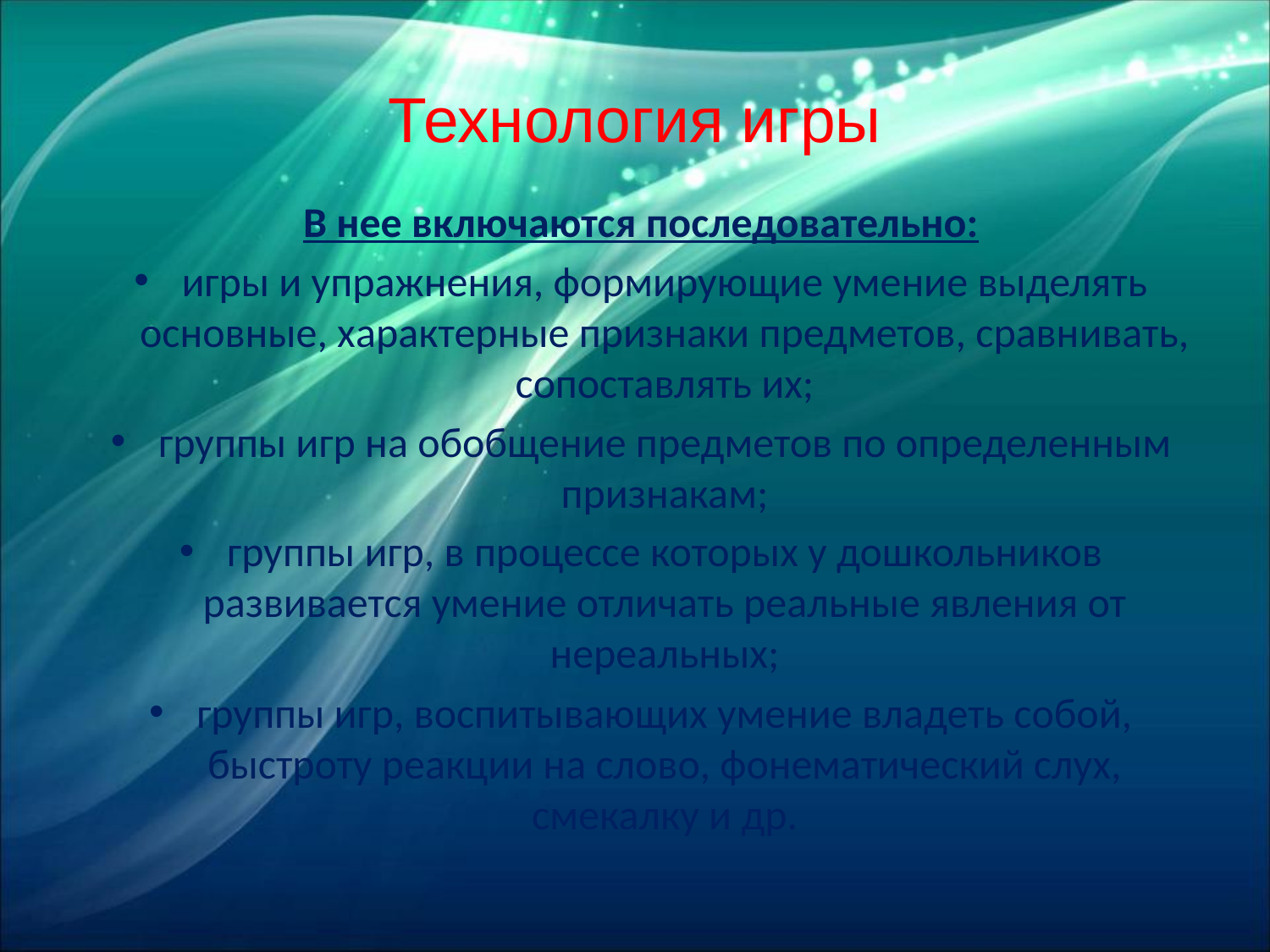

# Технология игры
В нее включаются последовательно:
игры и упражнения, формирующие умение выделять основные, характерные признаки предметов, сравнивать, сопоставлять их;
группы игр на обобщение предметов по определенным признакам;
группы игр, в процессе которых у дошкольников развивается умение отличать реальные явления от нереальных;
группы игр, воспитывающих умение владеть собой, быстроту реакции на слово, фонематический слух, смекалку и др.